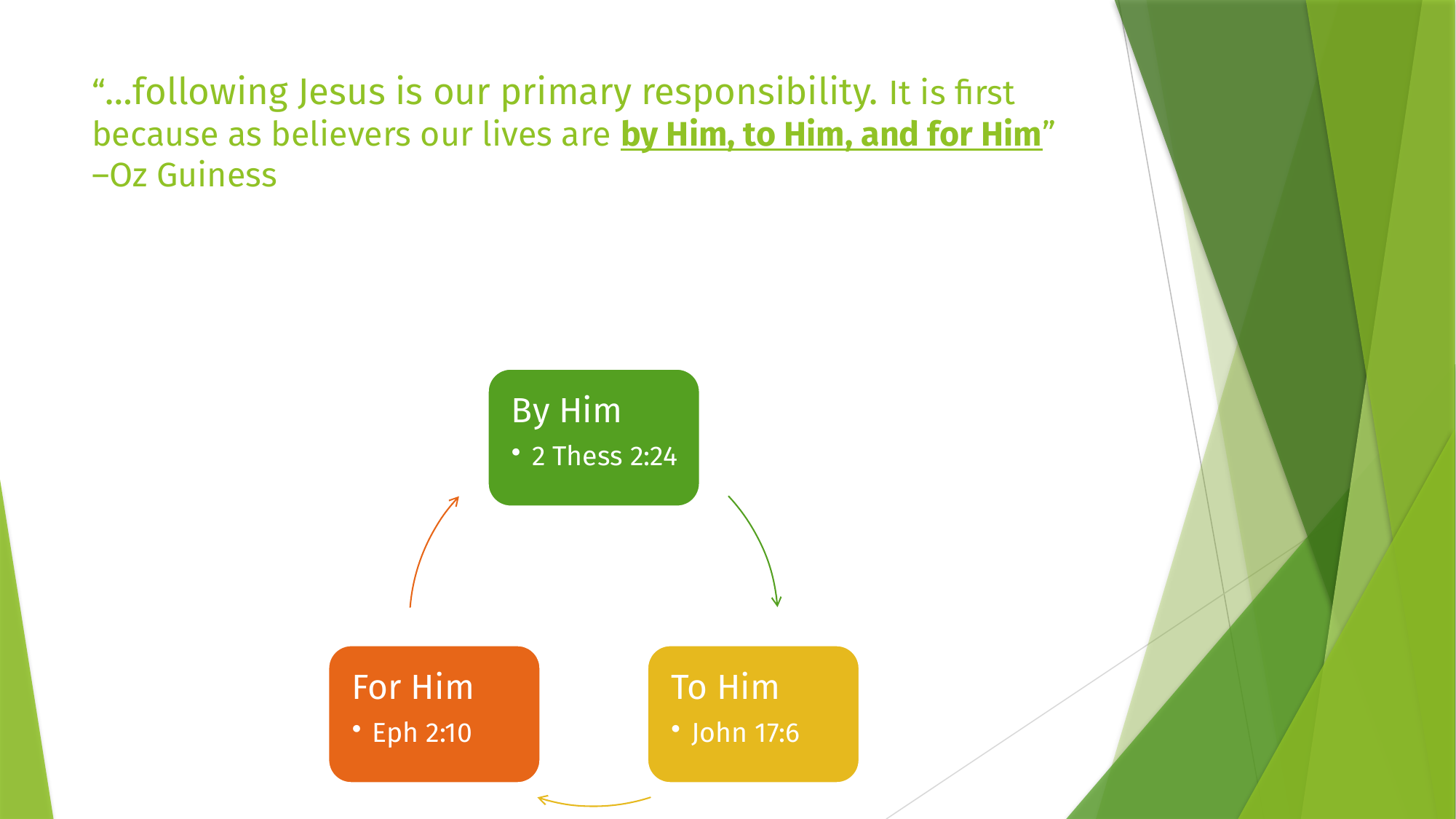

# “…following Jesus is our primary responsibility. It is first because as believers our lives are by Him, to Him, and for Him” –Oz Guiness
By Him
2 Thess 2:24
To Him
John 17:6
For Him
Eph 2:10